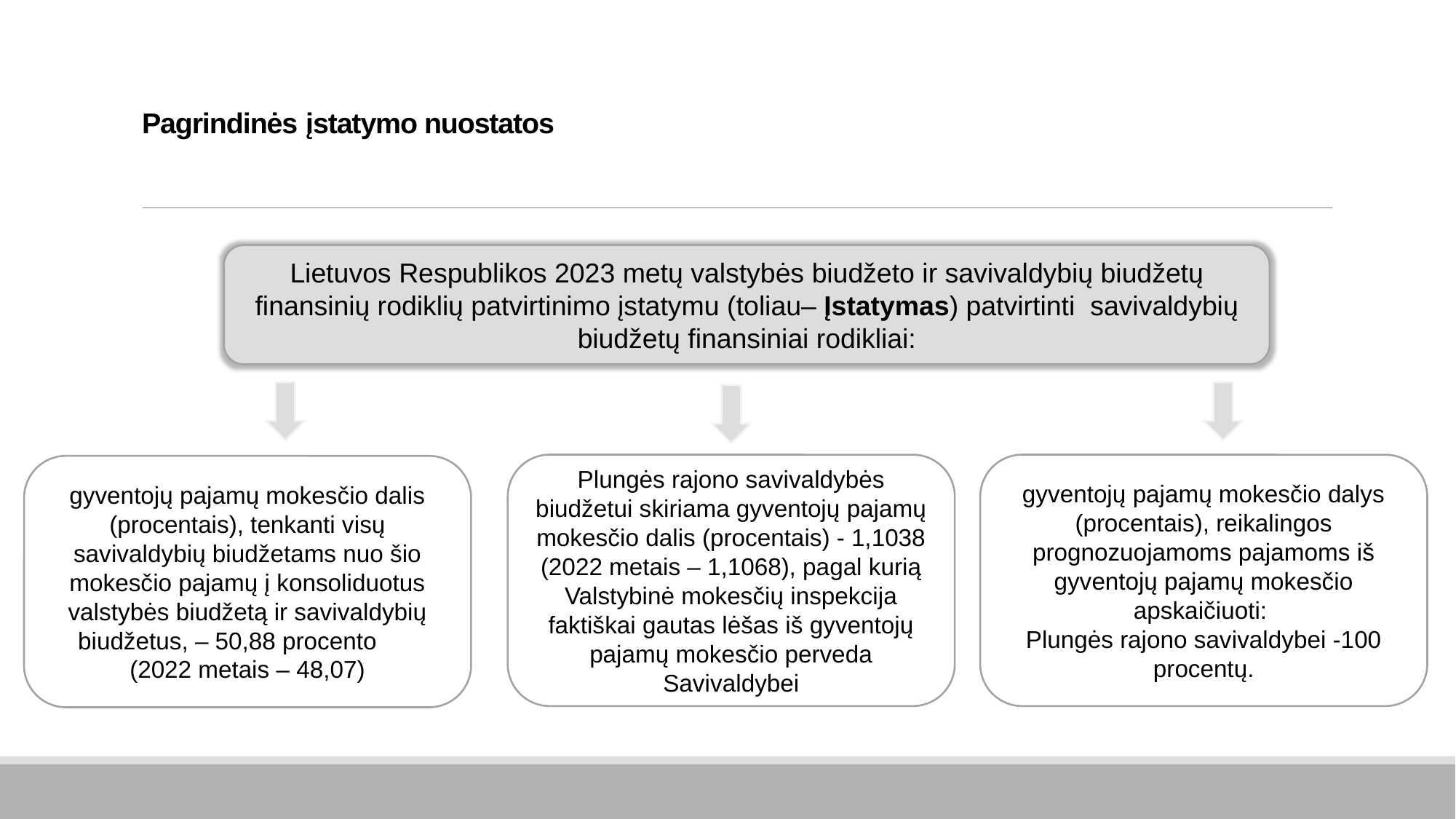

# Pagrindinės įstatymo nuostatos
Lietuvos Respublikos 2023 metų valstybės biudžeto ir savivaldybių biudžetų finansinių rodiklių patvirtinimo įstatymu (toliau– Įstatymas) patvirtinti  savivaldybių biudžetų finansiniai rodikliai:

Plungės rajono savivaldybės biudžetui skiriama gyventojų pajamų mokesčio dalis (procentais) - 1,1038 (2022 metais – 1,1068), pagal kurią Valstybinė mokesčių inspekcija faktiškai gautas lėšas iš gyventojų pajamų mokesčio perveda Savivaldybei
gyventojų pajamų mokesčio dalys (procentais), reikalingos prognozuojamoms pajamoms iš gyventojų pajamų mokesčio apskaičiuoti:
Plungės rajono savivaldybei -100 procentų.
gyventojų pajamų mokesčio dalis (procentais), tenkanti visų savivaldybių biudžetams nuo šio mokesčio pajamų į konsoliduotus valstybės biudžetą ir savivaldybių biudžetus, – 50,88 procento       (2022 metais – 48,07)